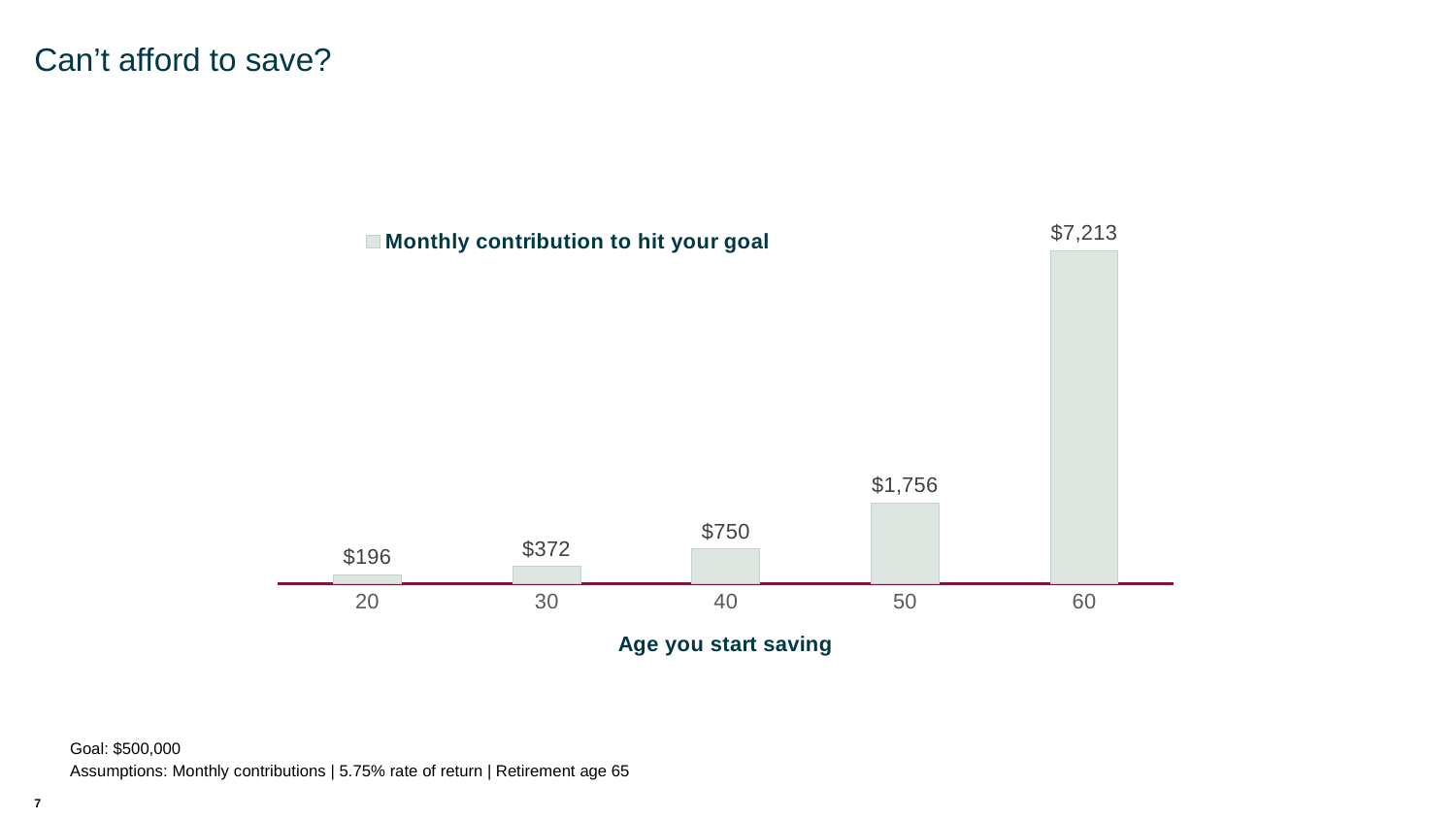

Can’t afford to save?

### Chart

| Category | Monthly contribution to hit your goal |
|---|---|
| 20 | 196.0 |
| 30 | 372.0 |
| 40 | 750.0 |
| 50 | 1756.0 |
| 60 | 7213.0 |
Goal: $500,000
Assumptions: Monthly contributions | 5.75% rate of return | Retirement age 65
7